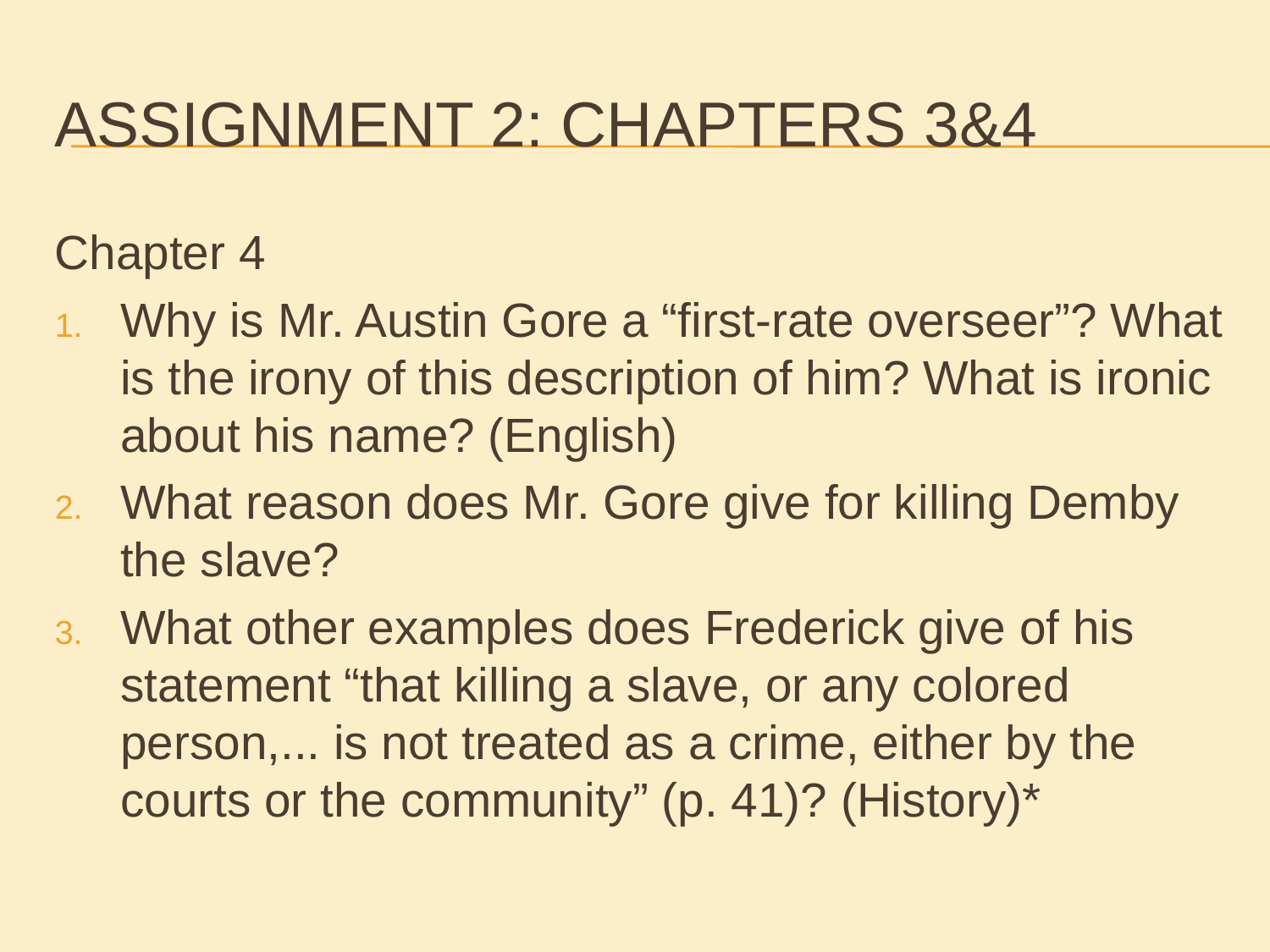

# Assignment 2: Chapters 3&4
Chapter 4
Why is Mr. Austin Gore a “first-rate overseer”? What is the irony of this description of him? What is ironic about his name? (English)
What reason does Mr. Gore give for killing Demby the slave?
What other examples does Frederick give of his statement “that killing a slave, or any colored person,... is not treated as a crime, either by the courts or the community” (p. 41)? (History)*